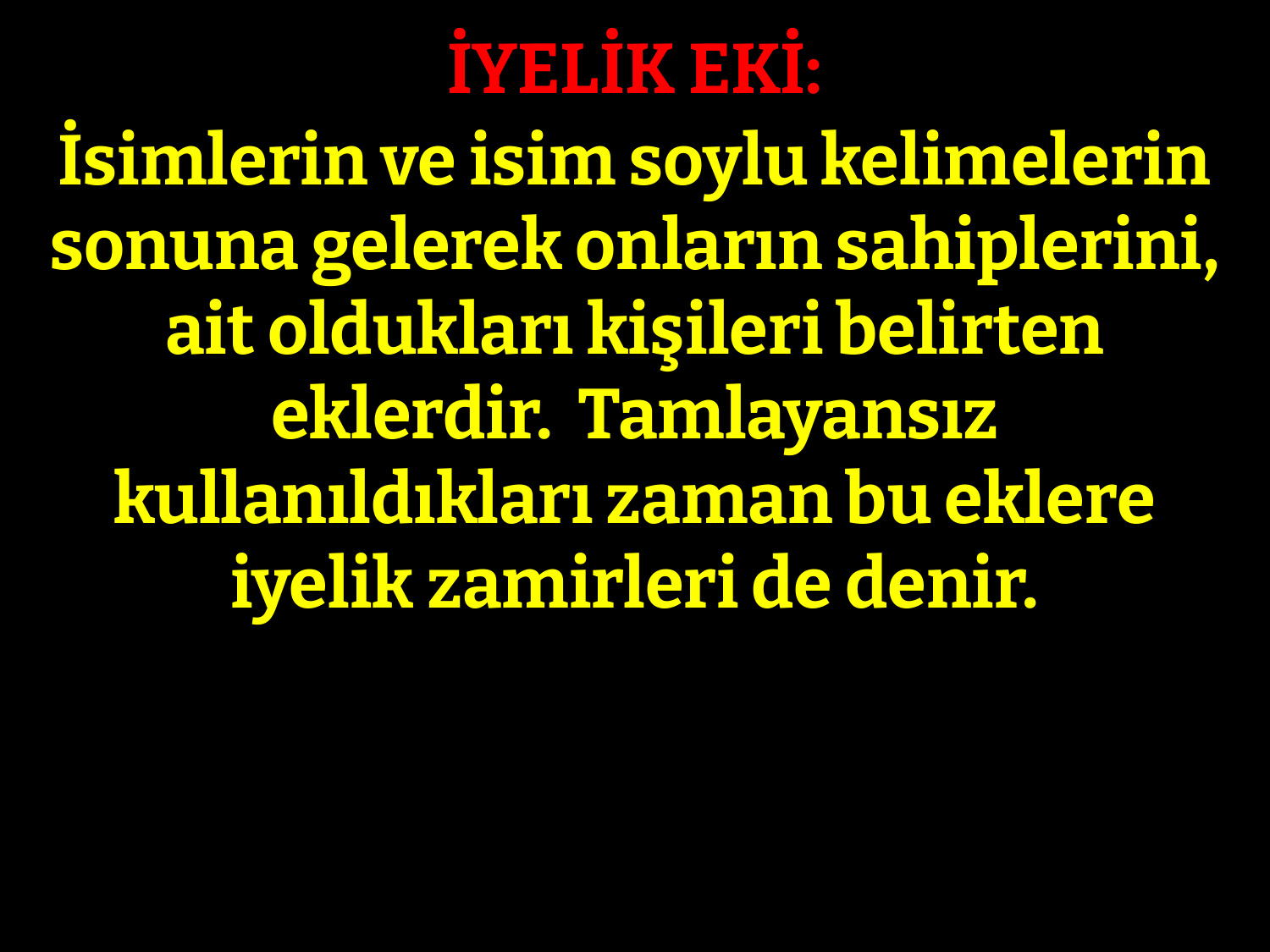

İYELİK EKİ:
İsimlerin ve isim soylu kelimelerin sonuna gelerek onların sahiplerini, ait oldukları kişileri belirten eklerdir.  Tamlayansız kullanıldıkları zaman bu eklere iyelik zamirleri de denir.
#